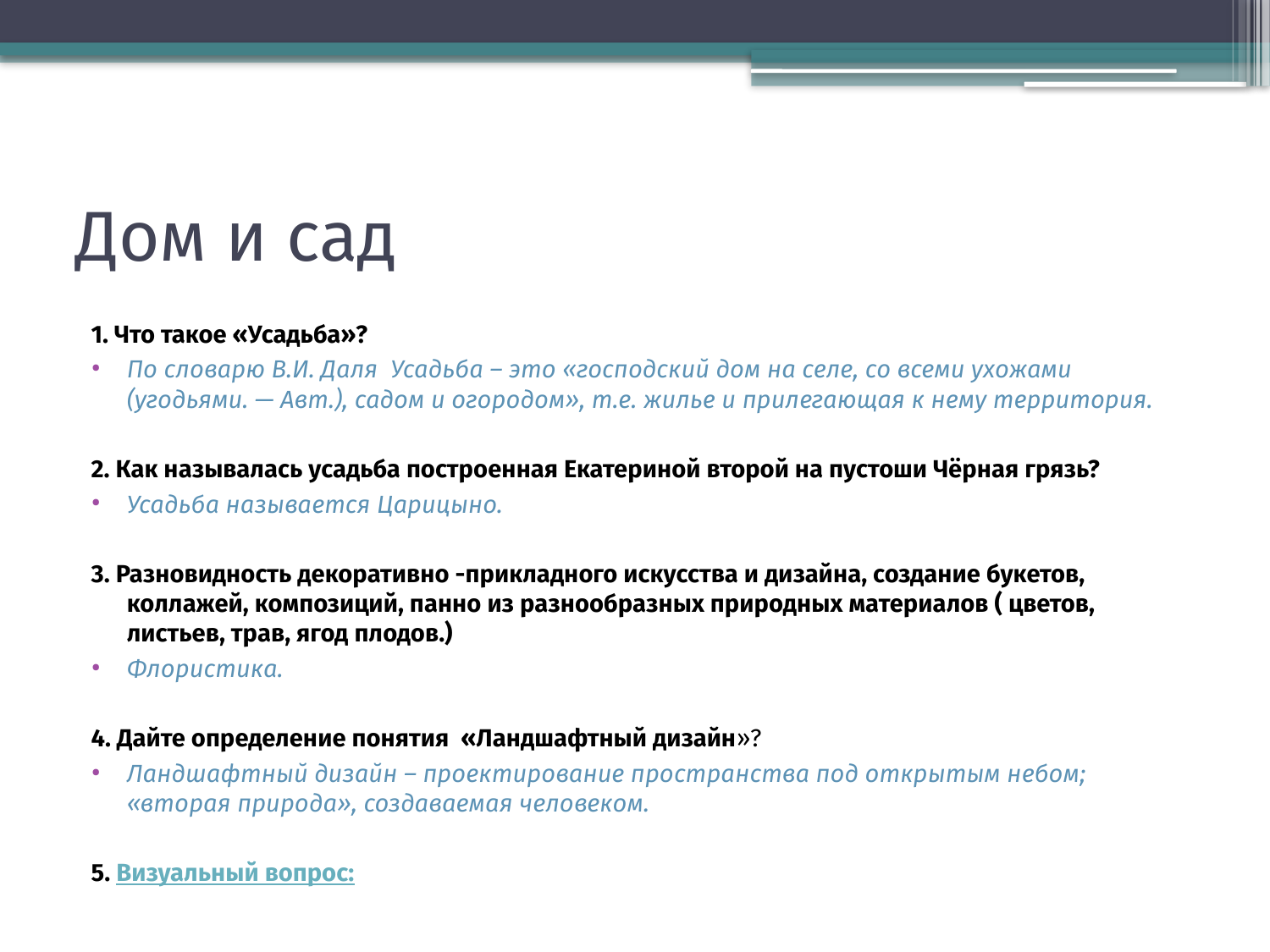

# Дом и сад
1. Что такое «Усадьба»?
По словарю В.И. Даля  Усадьба – это «господский дом на селе, со всеми ухожами (угодьями. — Авт.), садом и огородом», т.е. жилье и прилегающая к нему территория.

2. Как называлась усадьба построенная Екатериной второй на пустоши Чёрная грязь?
Усадьба называется Царицыно.

3. Разновидность декоративно -прикладного искусства и дизайна, создание букетов, коллажей, композиций, панно из разнообразных природных материалов ( цветов, листьев, трав, ягод плодов.)
Флористика.

4. Дайте определение понятия  «Ландшафтный дизайн»?
Ландшафтный дизайн – проектирование пространства под открытым небом; «вторая природа», создаваемая человеком.

5. Визуальный вопрос: